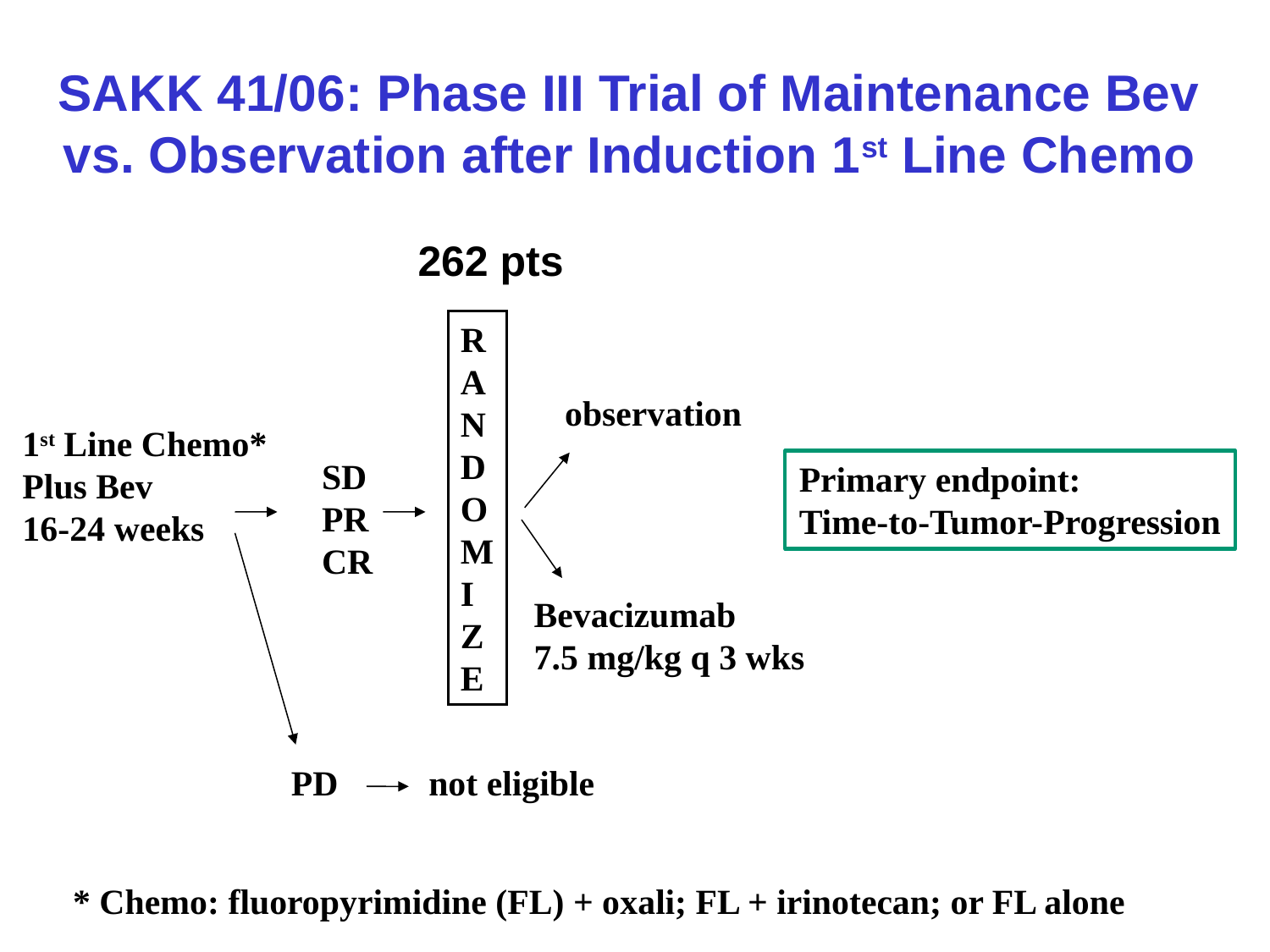

# SAKK 41/06: Phase III Trial of Maintenance Bev vs. Observation after Induction 1st Line Chemo
262 pts
R
A
N
D
O
M
I
Z
E
observation
1st Line Chemo*
Plus Bev
16-24 weeks
SD
PR
CR

Primary endpoint:
Time-to-Tumor-Progression

Bevacizumab
7.5 mg/kg q 3 wks
PD
not eligible

* Chemo: fluoropyrimidine (FL) + oxali; FL + irinotecan; or FL alone